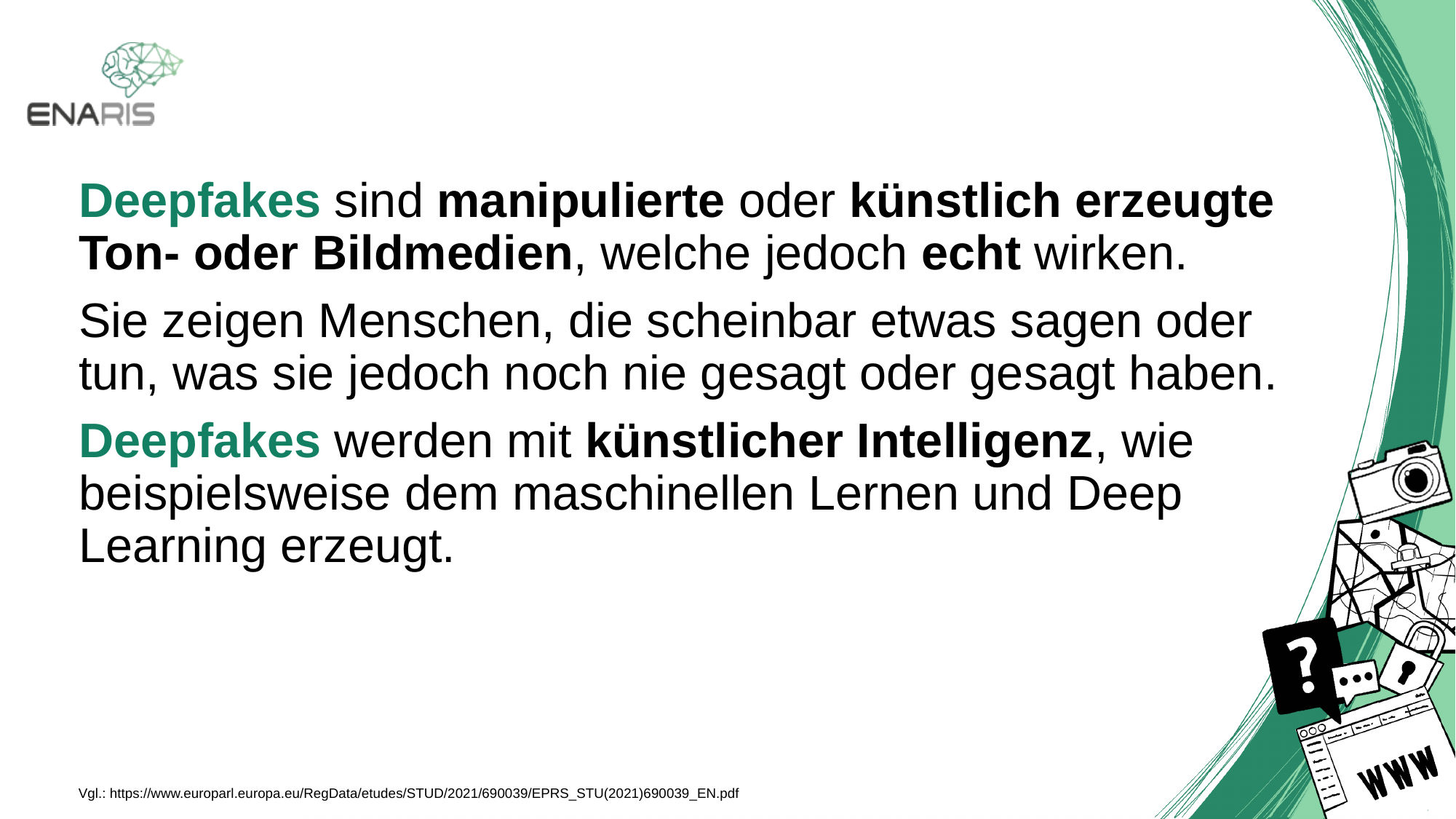

Deepfakes sind manipulierte oder künstlich erzeugte Ton- oder Bildmedien, welche jedoch echt wirken.
Sie zeigen Menschen, die scheinbar etwas sagen oder tun, was sie jedoch noch nie gesagt oder gesagt haben.
Deepfakes werden mit künstlicher Intelligenz, wie beispielsweise dem maschinellen Lernen und Deep Learning erzeugt.
Vgl.: https://www.europarl.europa.eu/RegData/etudes/STUD/2021/690039/EPRS_STU(2021)690039_EN.pdf